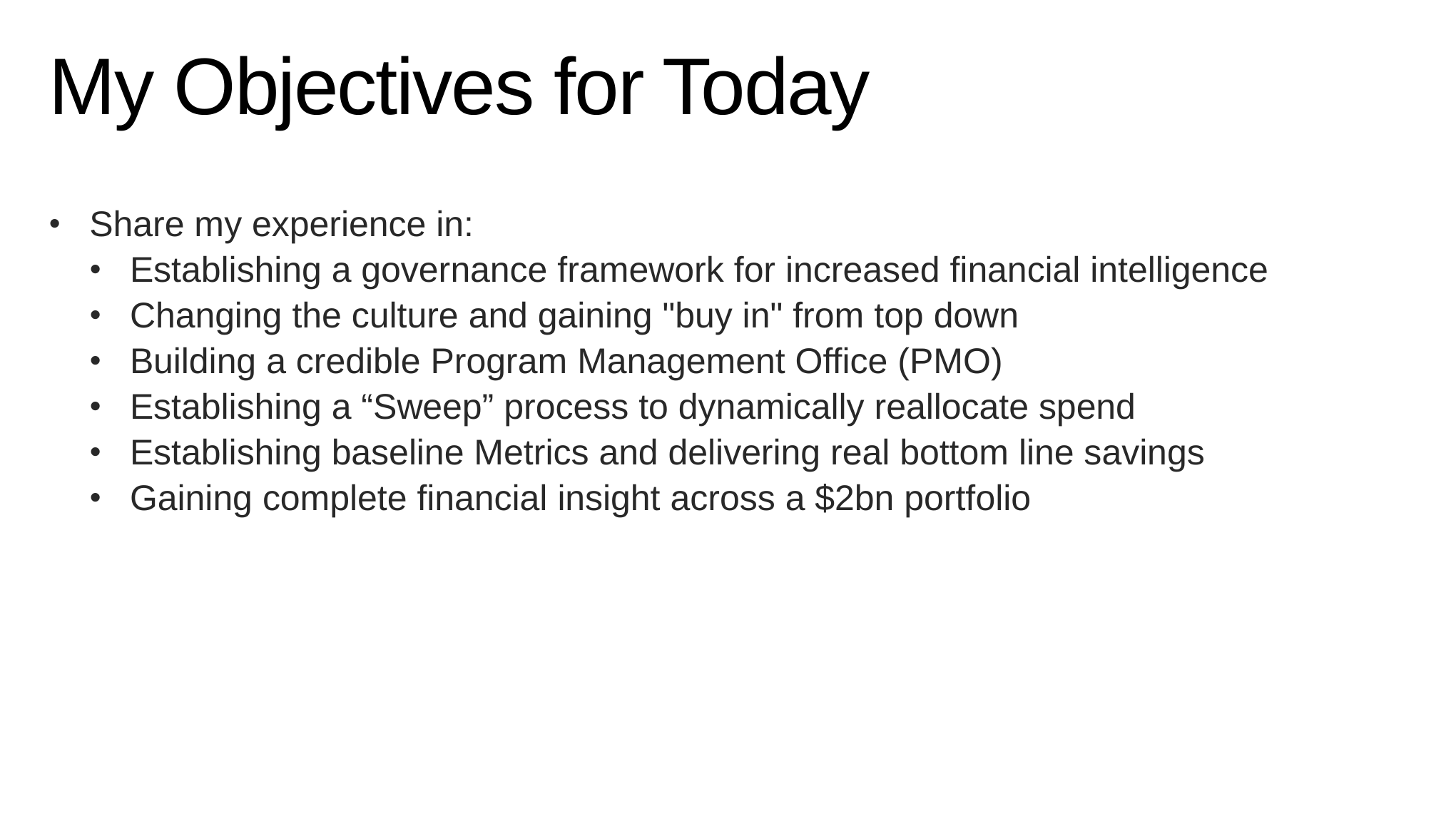

# My Objectives for Today
Share my experience in:
Establishing a governance framework for increased financial intelligence
Changing the culture and gaining "buy in" from top down
Building a credible Program Management Office (PMO)
Establishing a “Sweep” process to dynamically reallocate spend
Establishing baseline Metrics and delivering real bottom line savings
Gaining complete financial insight across a $2bn portfolio